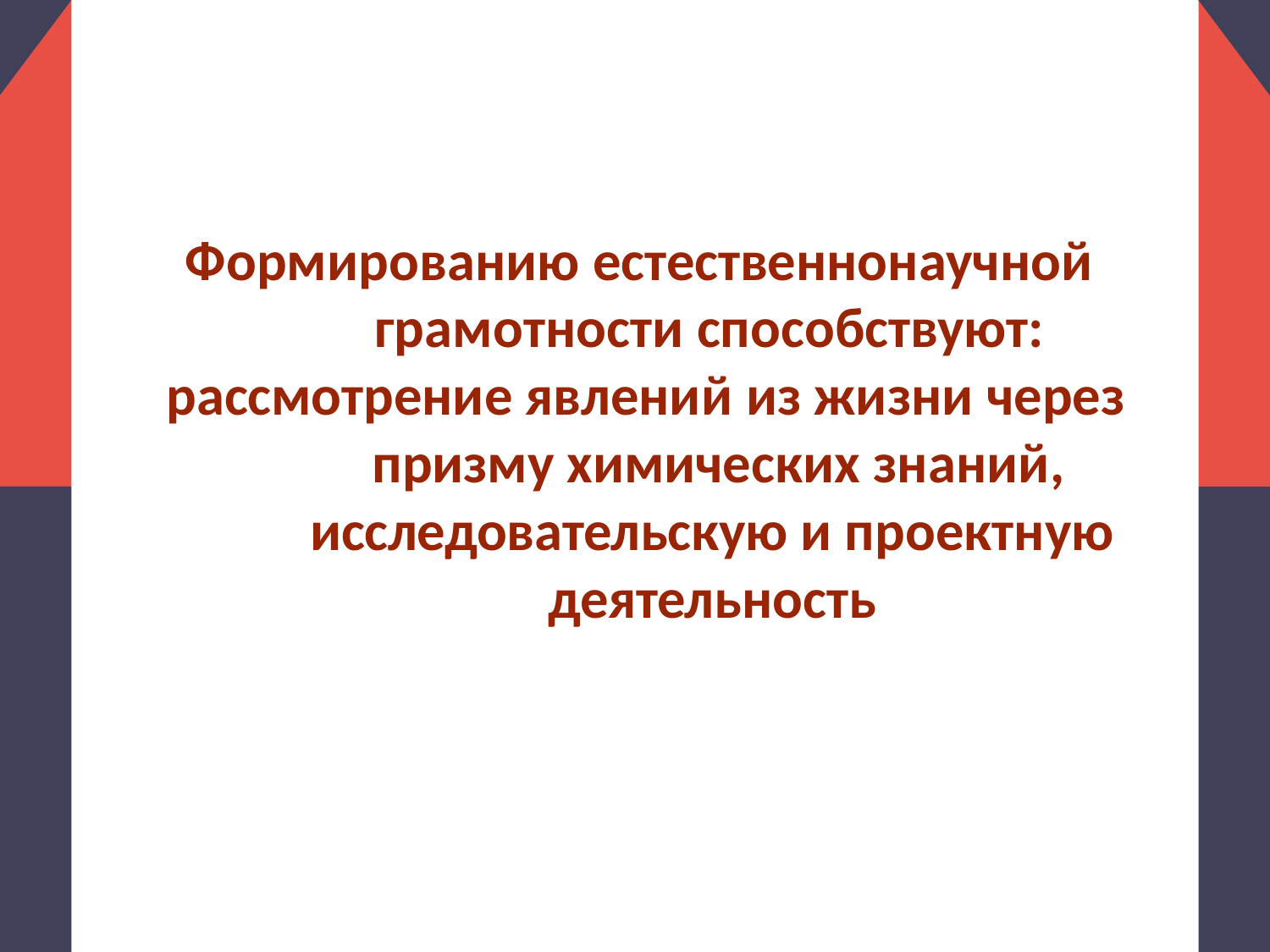

Формированию естественнонаучной  грамотности способствуют:
рассмотрение явлений из жизни через  призму химических знаний, исследовательскую и проектную деятельность